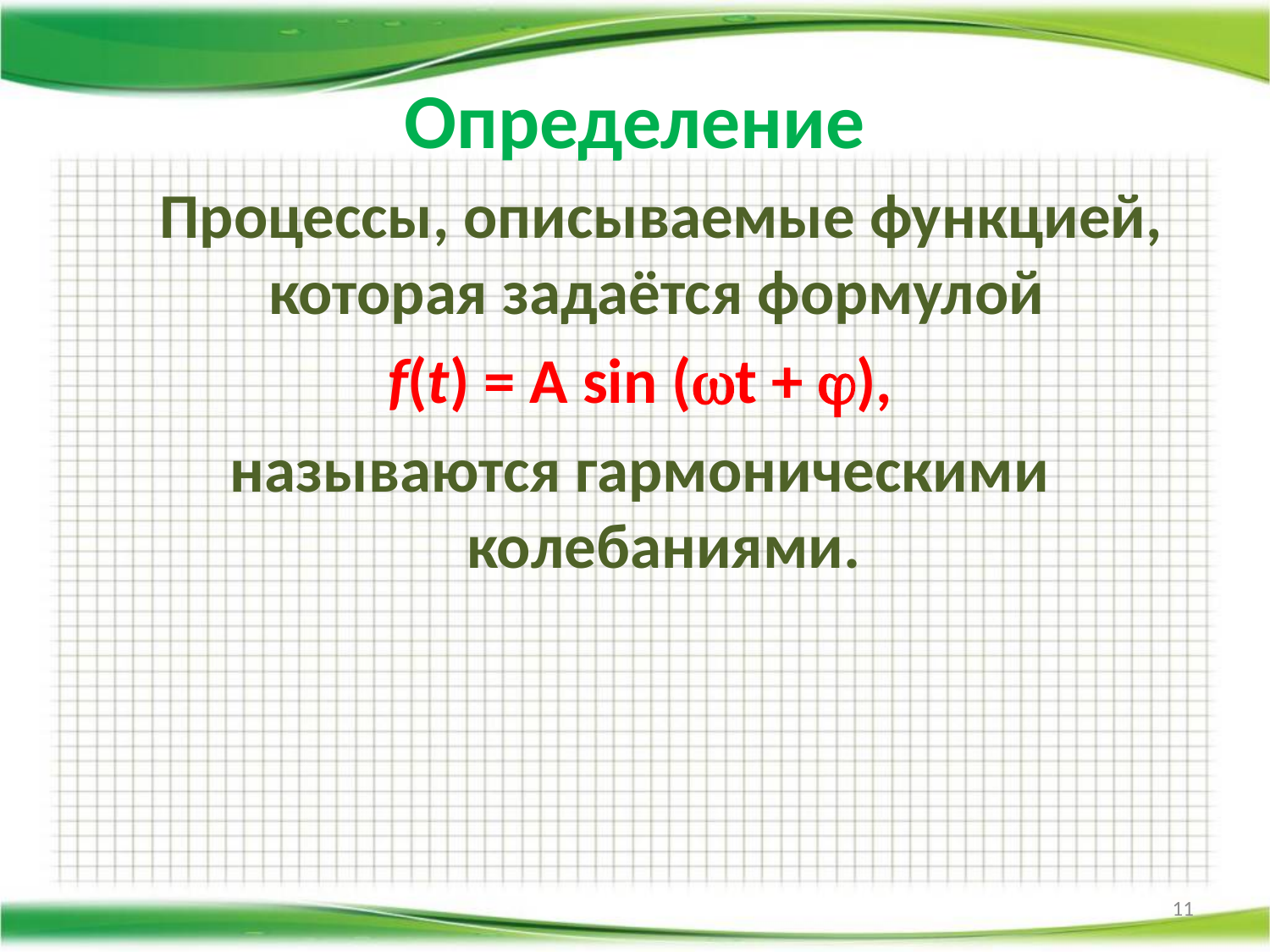

# Определение
   Процессы, описываемые функцией, которая задаётся формулой
f(t) = A sin (ωt + ϕ),
называются гармоническими колебаниями.

11